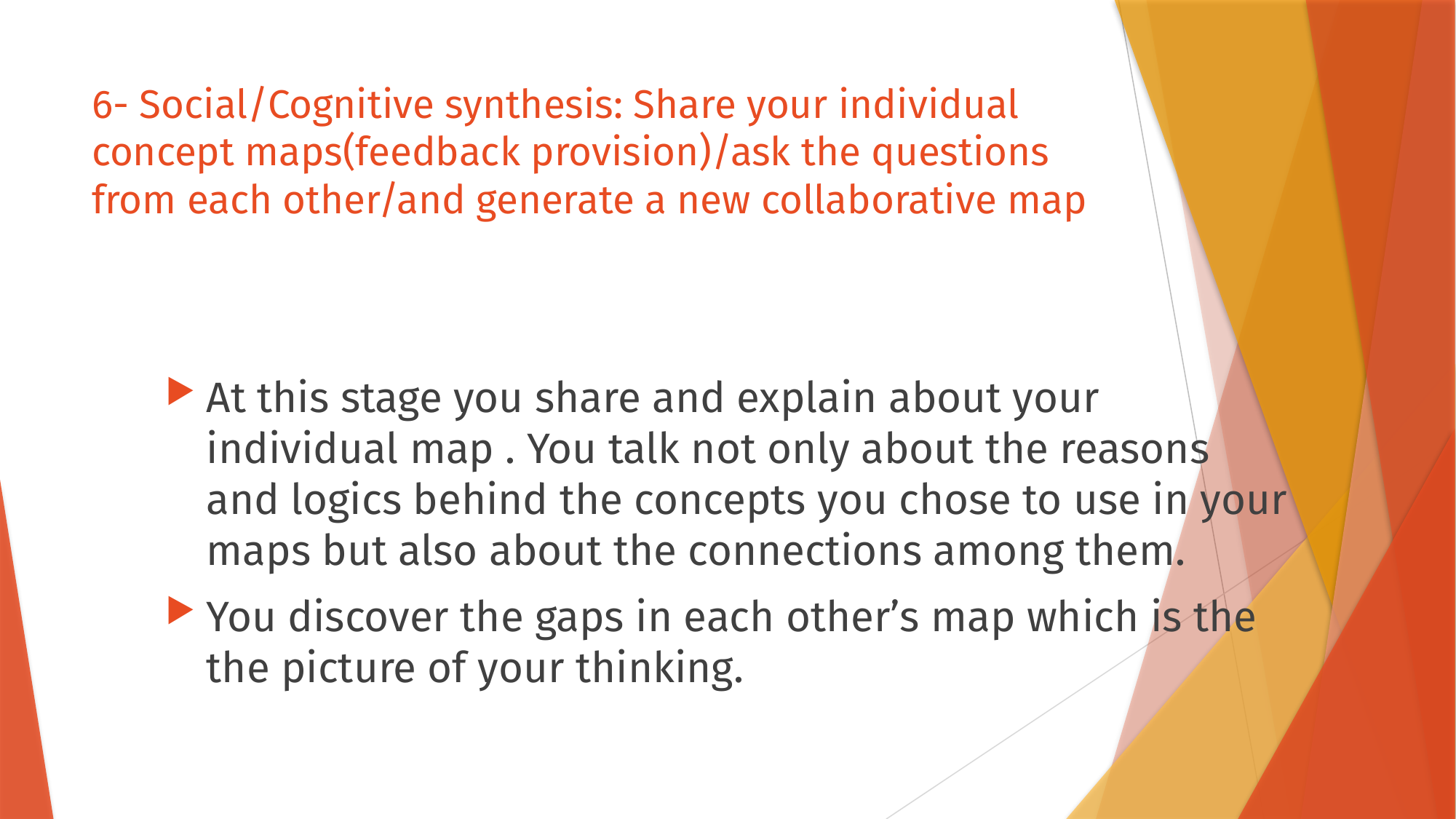

# 6- Social/Cognitive synthesis: Share your individual concept maps(feedback provision)/ask the questions from each other/and generate a new collaborative map

At this stage you share and explain about your individual map . You talk not only about the reasons and logics behind the concepts you chose to use in your maps but also about the connections among them.
You discover the gaps in each other’s map which is the the picture of your thinking.